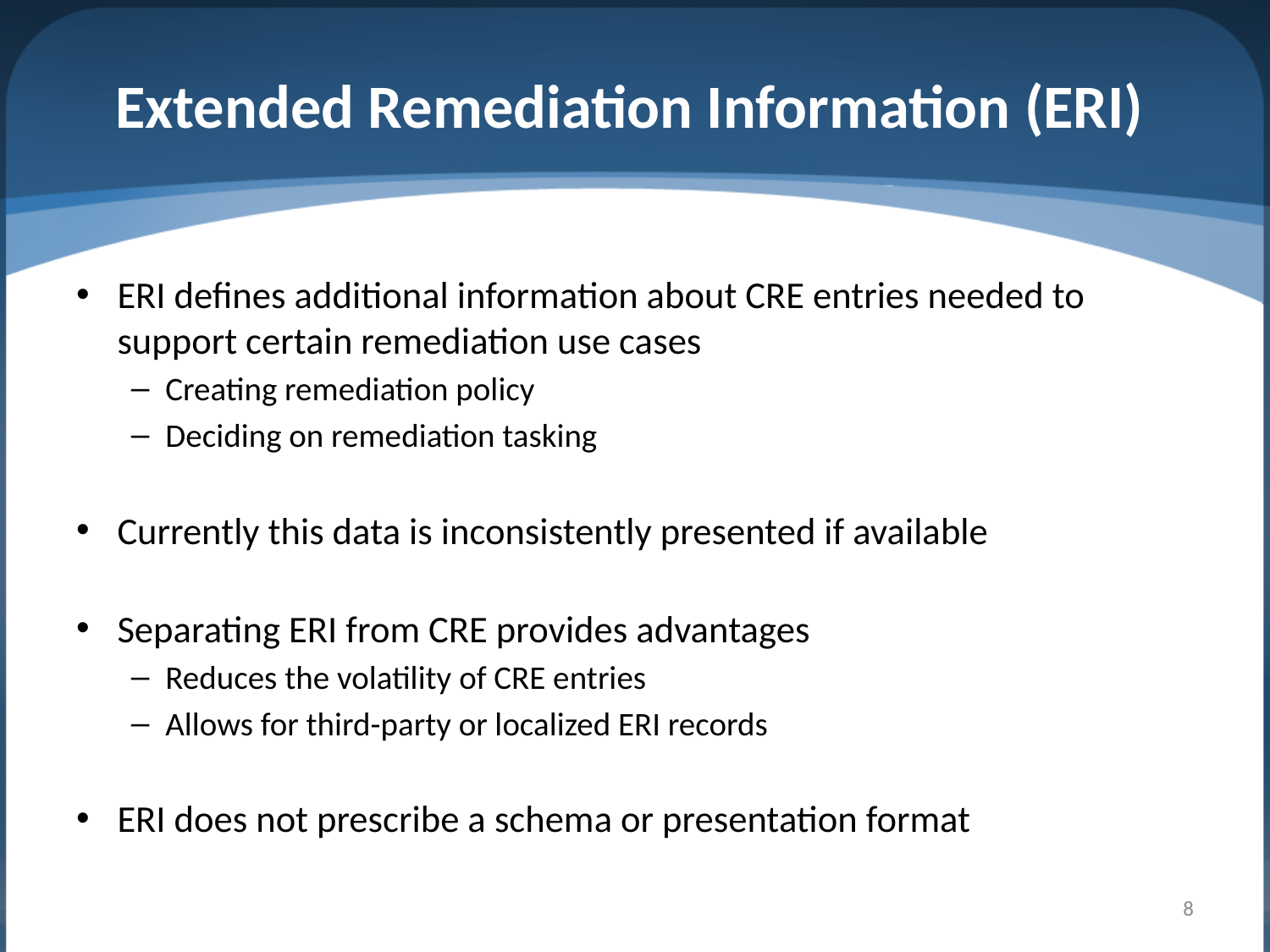

# Extended Remediation Information (ERI)
ERI defines additional information about CRE entries needed to support certain remediation use cases
Creating remediation policy
Deciding on remediation tasking

Currently this data is inconsistently presented if available

Separating ERI from CRE provides advantages
Reduces the volatility of CRE entries
Allows for third-party or localized ERI records

ERI does not prescribe a schema or presentation format
8